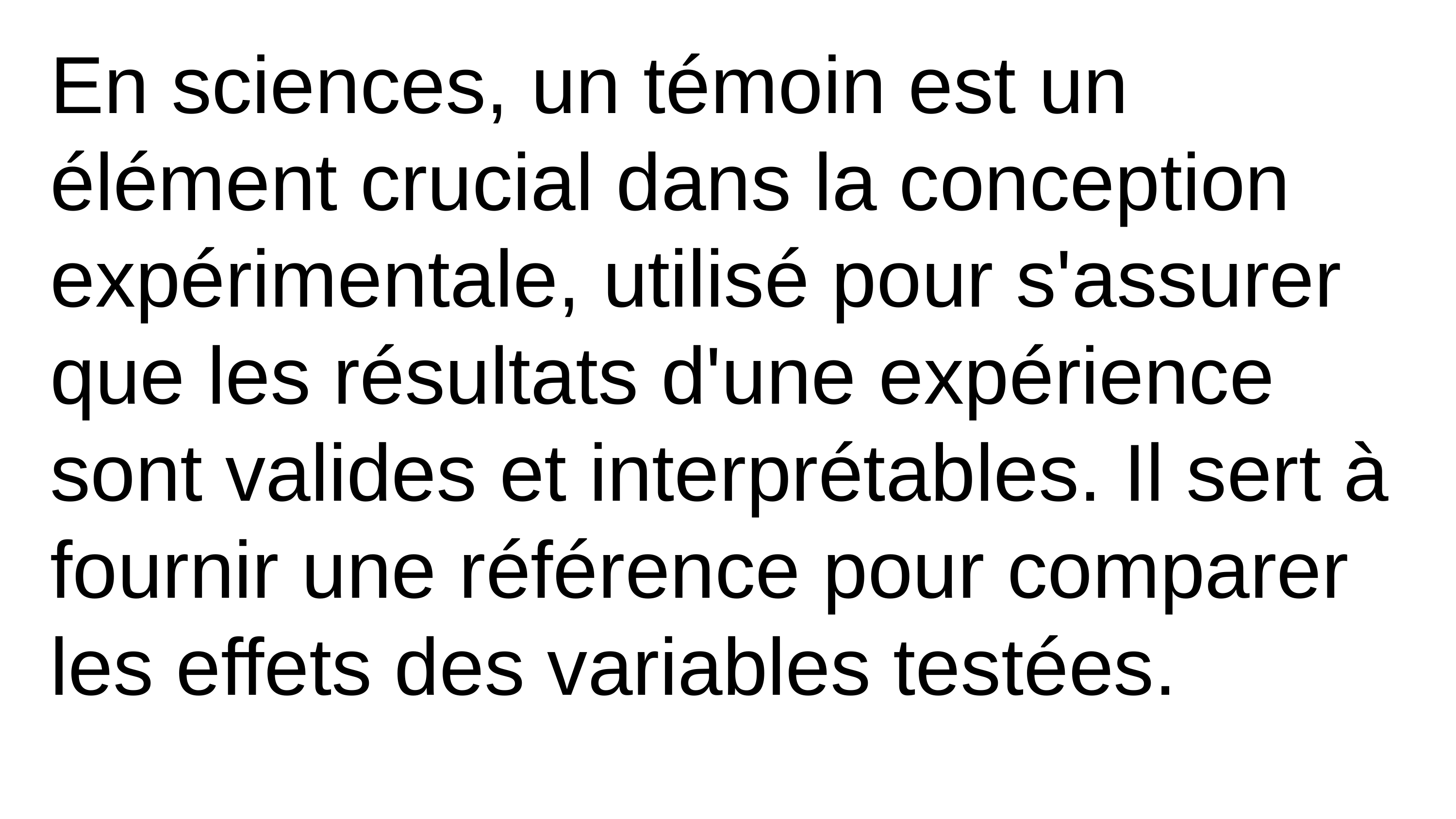

En sciences, un témoin est un élément crucial dans la conception expérimentale, utilisé pour s'assurer que les résultats d'une expérience sont valides et interprétables. Il sert à fournir une référence pour comparer les effets des variables testées.